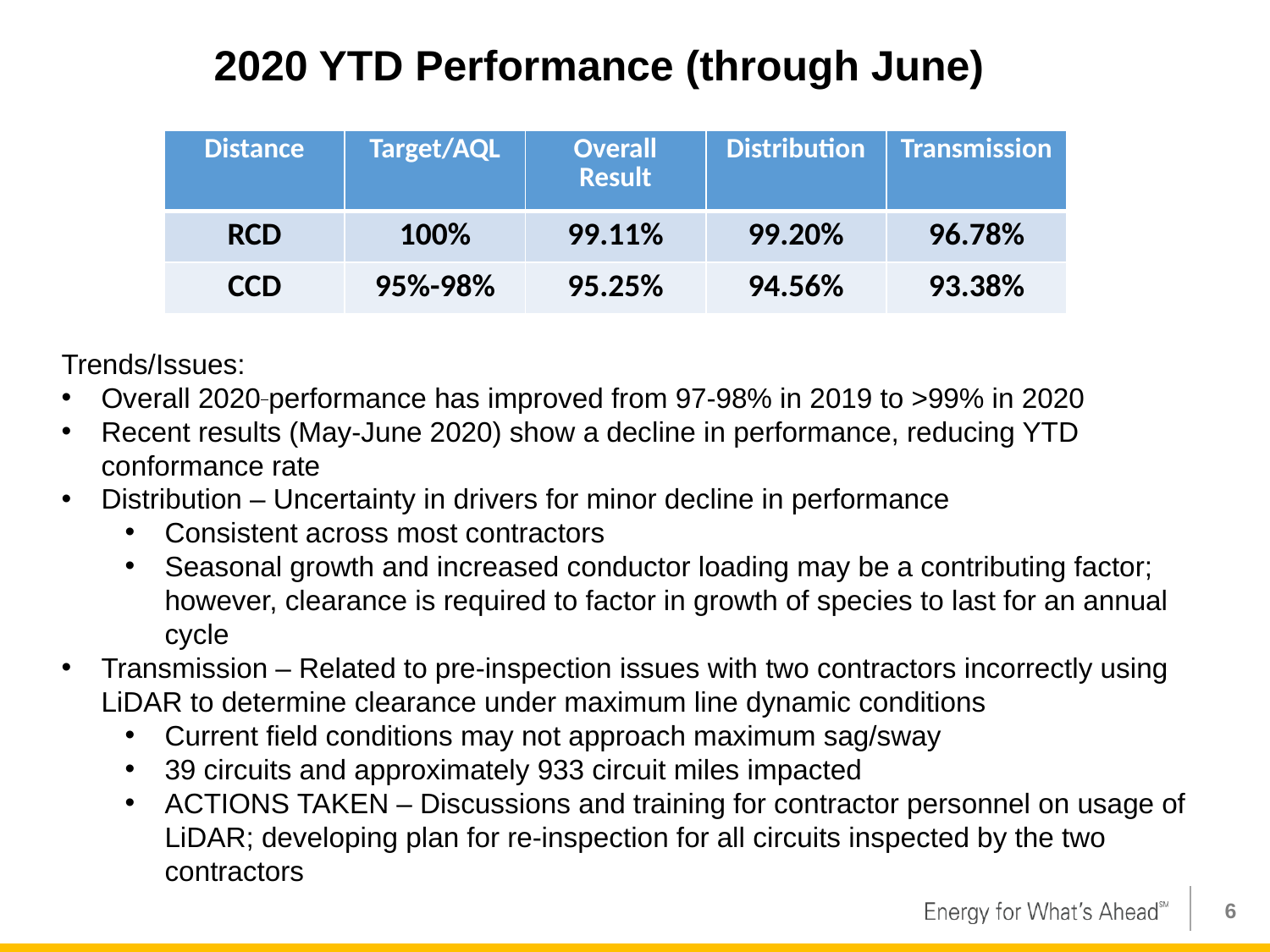

overall_0_132083107041691217 columns_2_132048702459405524 7_1_132048702466692635 10_1_132048702466852189 21_1_132048721872633283 23_1_132049640018006217 26_1_132049645698177263 29_1_132083107019594412 33_1_132083107019594412 13_1_132083204190616292
# 2020 YTD Performance (through June)

Trends/Issues:
Overall 2020 performance has improved from 97-98% in 2019 to >99% in 2020
Recent results (May-June 2020) show a decline in performance, reducing YTD conformance rate
Distribution – Uncertainty in drivers for minor decline in performance
Consistent across most contractors
Seasonal growth and increased conductor loading may be a contributing factor; however, clearance is required to factor in growth of species to last for an annual cycle
Transmission – Related to pre-inspection issues with two contractors incorrectly using LiDAR to determine clearance under maximum line dynamic conditions
Current field conditions may not approach maximum sag/sway
39 circuits and approximately 933 circuit miles impacted
ACTIONS TAKEN – Discussions and training for contractor personnel on usage of LiDAR; developing plan for re-inspection for all circuits inspected by the two contractors
| Distance | Target/AQL | Overall Result | Distribution | Transmission |
| --- | --- | --- | --- | --- |
| RCD | 100% | 99.11% | 99.20% | 96.78% |
| CCD | 95%-98% | 95.25% | 94.56% | 93.38% |